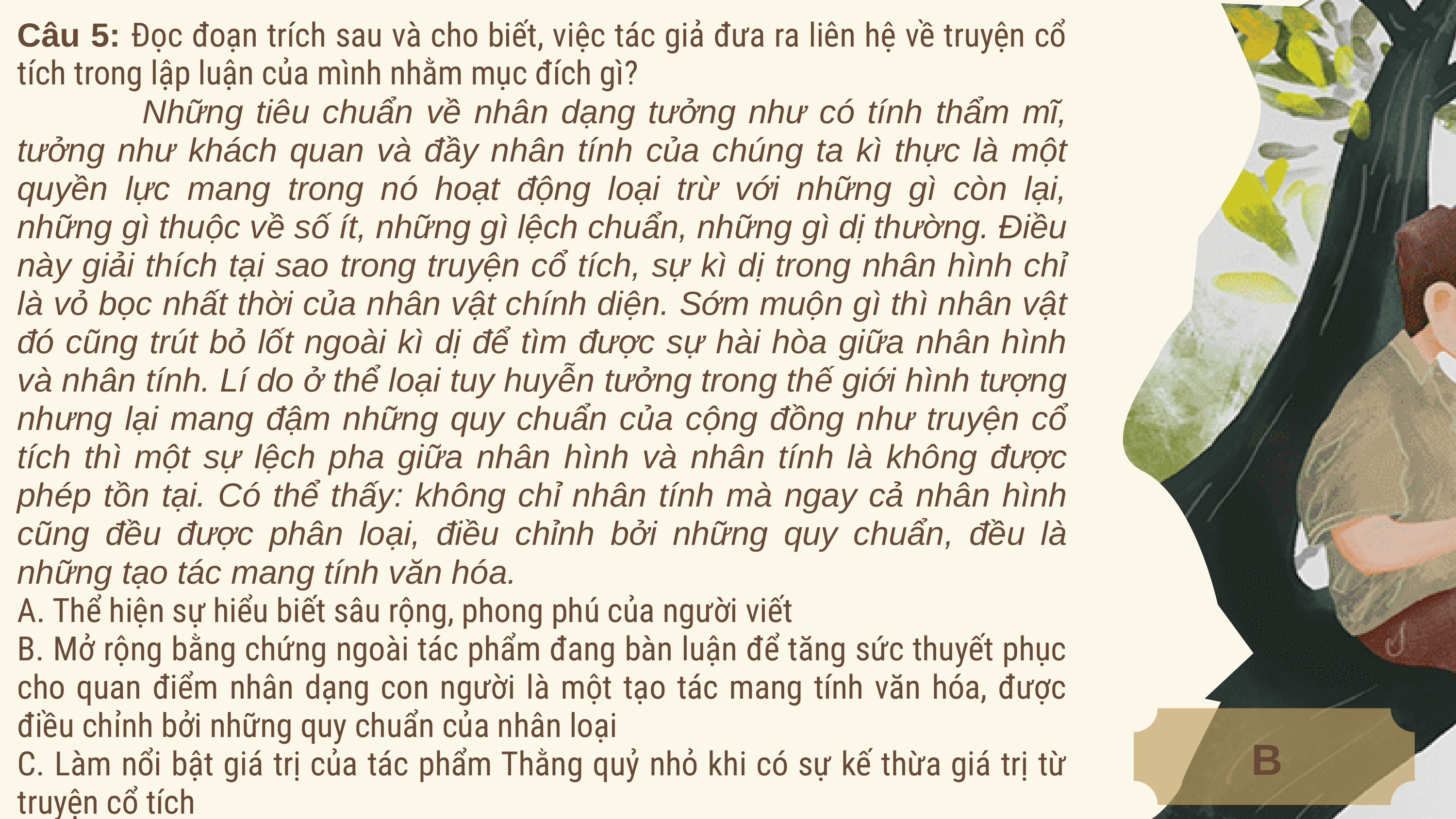

Câu 5: Đọc đoạn trích sau và cho biết, việc tác giả đưa ra liên hệ về truyện cổ tích trong lập luận của mình nhằm mục đích gì?
           Những tiêu chuẩn về nhân dạng tưởng như có tính thẩm mĩ, tưởng như khách quan và đầy nhân tính của chúng ta kì thực là một quyền lực mang trong nó hoạt động loại trừ với những gì còn lại, những gì thuộc về số ít, những gì lệch chuẩn, những gì dị thường. Điều này giải thích tại sao trong truyện cổ tích, sự kì dị trong nhân hình chỉ là vỏ bọc nhất thời của nhân vật chính diện. Sớm muộn gì thì nhân vật đó cũng trút bỏ lốt ngoài kì dị để tìm được sự hài hòa giữa nhân hình và nhân tính. Lí do ở thể loại tuy huyễn tưởng trong thế giới hình tượng nhưng lại mang đậm những quy chuẩn của cộng đồng như truyện cổ tích thì một sự lệch pha giữa nhân hình và nhân tính là không được phép tồn tại. Có thể thấy: không chỉ nhân tính mà ngay cả nhân hình cũng đều được phân loại, điều chỉnh bởi những quy chuẩn, đều là những tạo tác mang tính văn hóa.
A. Thể hiện sự hiểu biết sâu rộng, phong phú của người viết
B. Mở rộng bằng chứng ngoài tác phẩm đang bàn luận để tăng sức thuyết phục cho quan điểm nhân dạng con người là một tạo tác mang tính văn hóa, được điều chỉnh bởi những quy chuẩn của nhân loại
C. Làm nổi bật giá trị của tác phẩm Thằng quỷ nhỏ khi có sự kế thừa giá trị từ truyện cổ tích
D. Tôn vinh giá trị của truyện cổ tích – một thể loại văn học dân gian mang tính dân tộc sắc nét

B